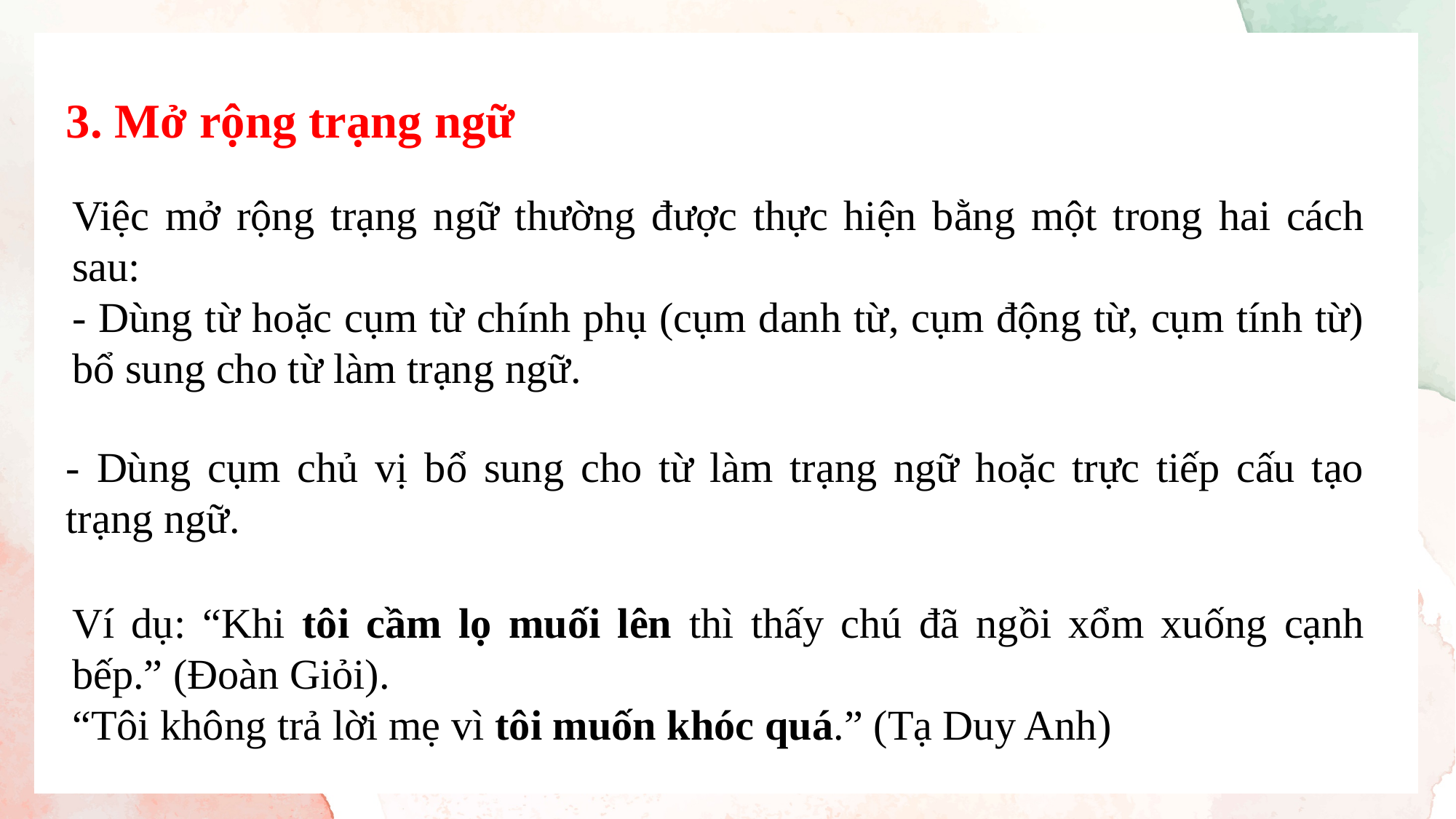

3. Mở rộng trạng ngữ
Việc mở rộng trạng ngữ thường được thực hiện bằng một trong hai cách sau:
- Dùng từ hoặc cụm từ chính phụ (cụm danh từ, cụm động từ, cụm tính từ) bổ sung cho từ làm trạng ngữ.
- Dùng cụm chủ vị bổ sung cho từ làm trạng ngữ hoặc trực tiếp cấu tạo trạng ngữ.
Ví dụ: “Khi tôi cầm lọ muối lên thì thấy chú đã ngồi xổm xuống cạnh bếp.” (Đoàn Giỏi).
“Tôi không trả lời mẹ vì tôi muốn khóc quá.” (Tạ Duy Anh)